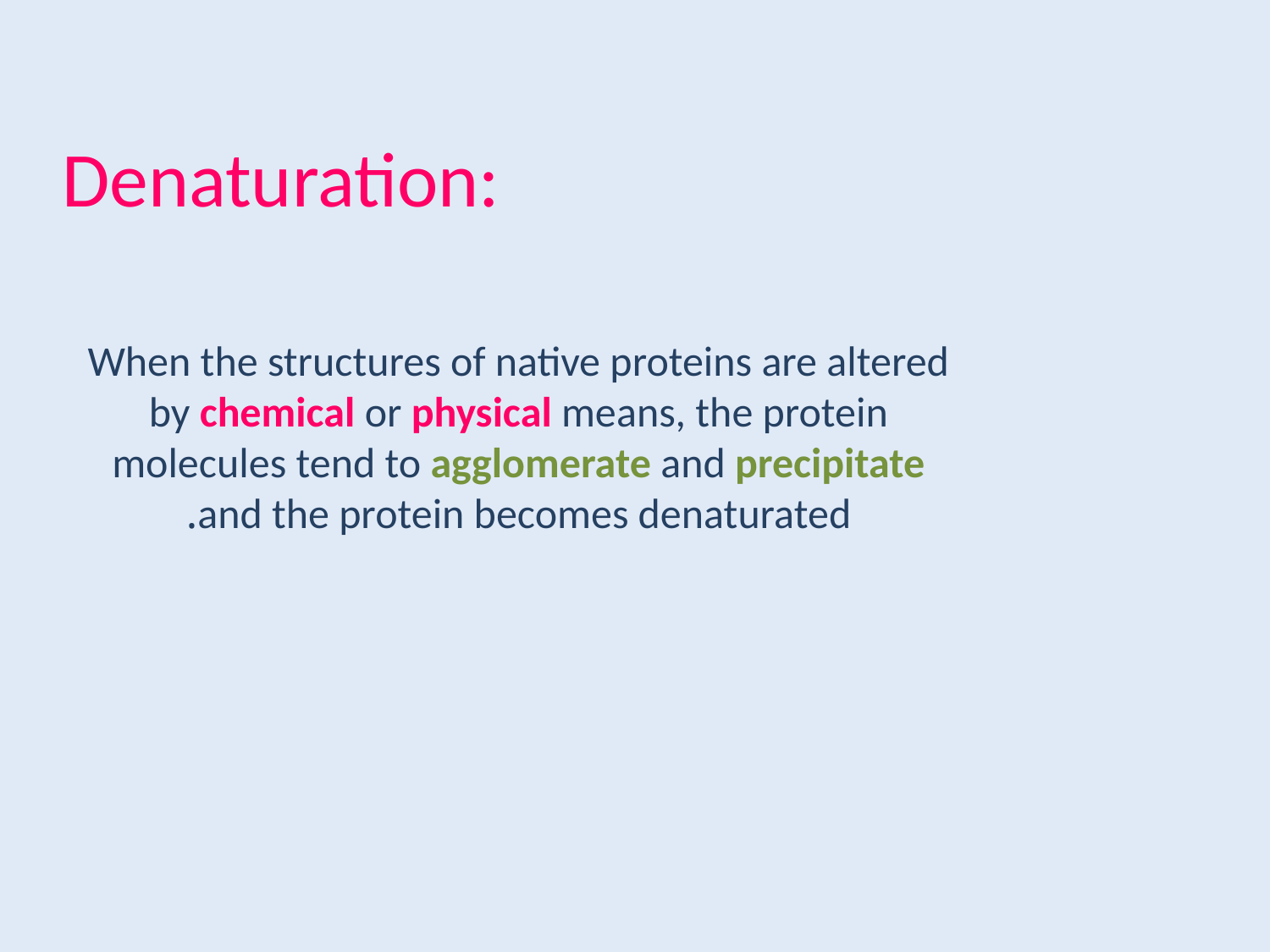

# Denaturation:
When the structures of native proteins are altered by chemical or physical means, the protein molecules tend to agglomerate and precipitate and the protein becomes denaturated.